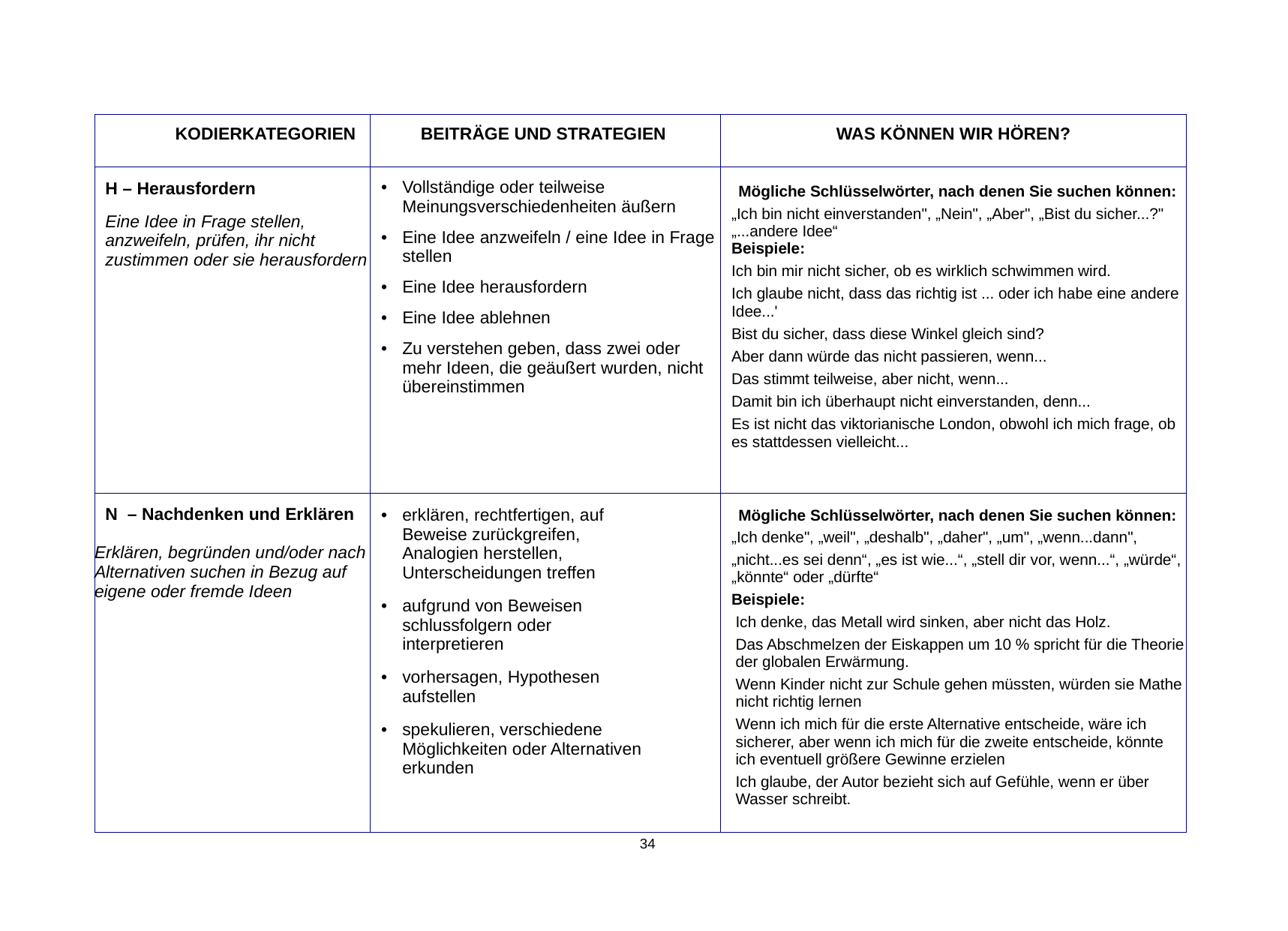

| KODIERKATEGORIEN | BEITRÄGE UND STRATEGIEN | WAS KÖNNEN WIR HÖREN? |
| --- | --- | --- |
| H – Herausfordern Eine Idee in Frage stellen, anzweifeln, prüfen, ihr nicht zustimmen oder sie herausfordern | Vollständige oder teilweise Meinungsverschiedenheiten äußern Eine Idee anzweifeln / eine Idee in Frage stellen Eine Idee herausfordern Eine Idee ablehnen Zu verstehen geben, dass zwei oder mehr Ideen, die geäußert wurden, nicht übereinstimmen | Mögliche Schlüsselwörter, nach denen Sie suchen können: „Ich bin nicht einverstanden", „Nein", „Aber", „Bist du sicher...?" „...andere Idee“ Beispiele: Ich bin mir nicht sicher, ob es wirklich schwimmen wird. Ich glaube nicht, dass das richtig ist ... oder ich habe eine andere Idee...' Bist du sicher, dass diese Winkel gleich sind? Aber dann würde das nicht passieren, wenn... Das stimmt teilweise, aber nicht, wenn... Damit bin ich überhaupt nicht einverstanden, denn... Es ist nicht das viktorianische London, obwohl ich mich frage, ob es stattdessen vielleicht... |
| N – Nachdenken und Erklären Erklären, begründen und/oder nach Alternativen suchen in Bezug auf eigene oder fremde Ideen | erklären, rechtfertigen, auf Beweise zurückgreifen, Analogien herstellen, Unterscheidungen treffen aufgrund von Beweisen schlussfolgern oder interpretieren vorhersagen, Hypothesen aufstellen spekulieren, verschiedene Möglichkeiten oder Alternativen erkunden | Mögliche Schlüsselwörter, nach denen Sie suchen können: „Ich denke", „weil", „deshalb", „daher", „um", „wenn...dann", „nicht...es sei denn“, „es ist wie...“, „stell dir vor, wenn...“, „würde“, „könnte“ oder „dürfte“ Beispiele: Ich denke, das Metall wird sinken, aber nicht das Holz. Das Abschmelzen der Eiskappen um 10 % spricht für die Theorie der globalen Erwärmung. Wenn Kinder nicht zur Schule gehen müssten, würden sie Mathe nicht richtig lernen Wenn ich mich für die erste Alternative entscheide, wäre ich sicherer, aber wenn ich mich für die zweite entscheide, könnte ich eventuell größere Gewinne erzielen Ich glaube, der Autor bezieht sich auf Gefühle, wenn er über Wasser schreibt. |
34